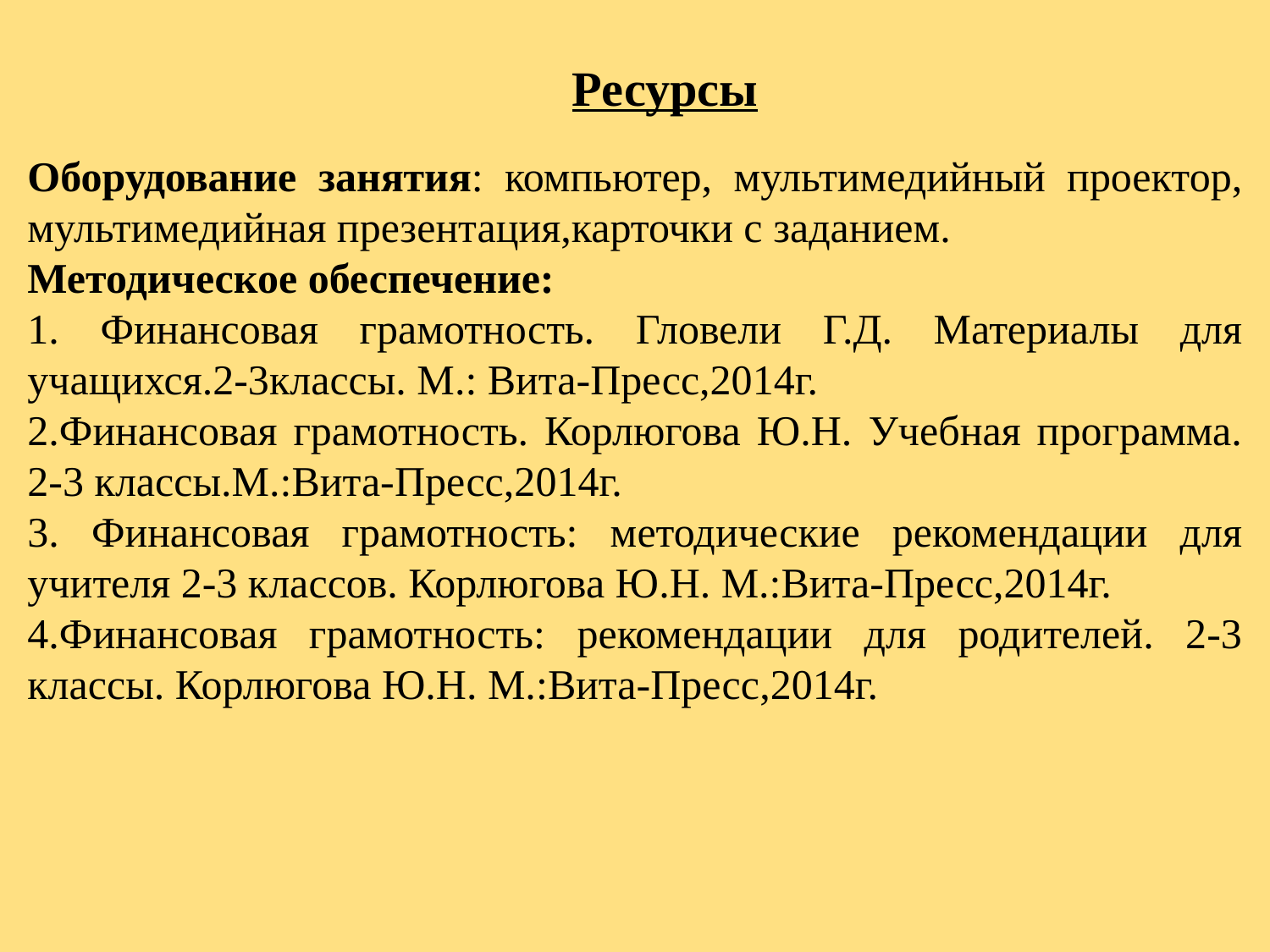

Ресурсы

Оборудование занятия: компьютер, мультимедийный проектор, мультимедийная презентация,карточки с заданием.
Методическое обеспечение:
1. Финансовая грамотность. Гловели Г.Д. Материалы для учащихся.2-3классы. М.: Вита-Пресс,2014г.
2.Финансовая грамотность. Корлюгова Ю.Н. Учебная программа. 2-3 классы.М.:Вита-Пресс,2014г.
3. Финансовая грамотность: методические рекомендации для учителя 2-3 классов. Корлюгова Ю.Н. М.:Вита-Пресс,2014г.
4.Финансовая грамотность: рекомендации для родителей. 2-3 классы. Корлюгова Ю.Н. М.:Вита-Пресс,2014г.